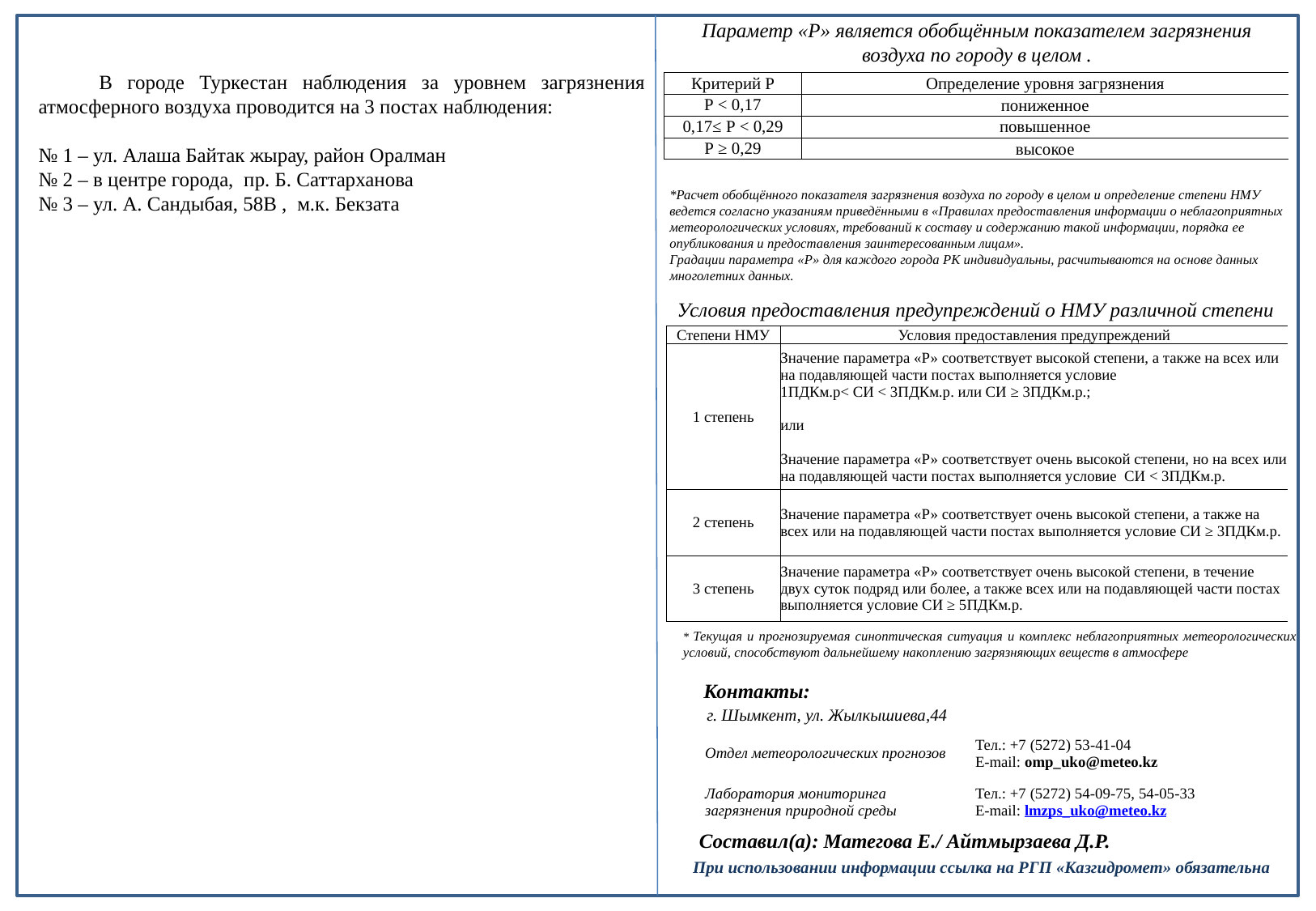

Параметр «Р» является обобщённым показателем загрязнения воздуха по городу в целом .

    В городе Туркестан наблюдения за уровнем загрязнения атмосферного воздуха проводится на 3 постах наблюдения:

№ 1 – ул. Алаша Байтак жырау, район Оралман
№ 2 – в центре города,  пр. Б. Саттарханова
№ 3 – ул. А. Сандыбая, 58В ,  м.к. Бекзата
| Критерий Р | Определение уровня загрязнения |
| --- | --- |
| Р < 0,17 | пониженное |
| 0,17≤ Р < 0,29 | повышенное |
| Р ≥ 0,29 | высокое |
*Расчет обобщённого показателя загрязнения воздуха по городу в целом и определение степени НМУ ведется согласно указаниям приведёнными в «Правилах предоставления информации о неблагоприятных метеорологических условиях, требований к составу и содержанию такой информации, порядка ее опубликования и предоставления заинтересованным лицам».
Градации параметра «Р» для каждого города РК индивидуальны, расчитываются на основе данных многолетних данных.
Условия предоставления предупреждений о НМУ различной степени
| Степени НМУ | Условия предоставления предупреждений |
| --- | --- |
| 1 степень | Значение параметра «Р» соответствует высокой степени, а также на всех или на подавляющей части постах выполняется условие 1ПДКм.р< СИ < 3ПДКм.р. или СИ ≥ 3ПДКм.р.; или Значение параметра «Р» соответствует очень высокой степени, но на всех или на подавляющей части постах выполняется условие СИ < 3ПДКм.р. |
| 2 степень | Значение параметра «Р» соответствует очень высокой степени, а также на всех или на подавляющей части постах выполняется условие СИ ≥ 3ПДКм.р. |
| 3 степень | Значение параметра «Р» соответствует очень высокой степени, в течение двух суток подряд или более, а также всех или на подавляющей части постах выполняется условие СИ ≥ 5ПДКм.р. |

Контакты:

г. Шымкент, ул. Жылкышиева,44
* Текущая и прогнозируемая синоптическая ситуация и комплекс неблагоприятных метеорологических условий, способствуют дальнейшему накоплению загрязняющих веществ в атмосфере
| Отдел метеорологических прогнозов | Тел.: +7 (5272) 53-41-04 E-mail: omp\_uko@meteo.kz |
| --- | --- |
| Лаборатория мониторинга загрязнения природной среды | Тел.: +7 (5272) 54-09-75, 54-05-33 E-mail: lmzps\_uko@meteo.kz |
  Составил(а): Матегова Е./ Айтмырзаева Д.Р.
При использовании информации ссылка на РГП «Казгидромет» обязательна